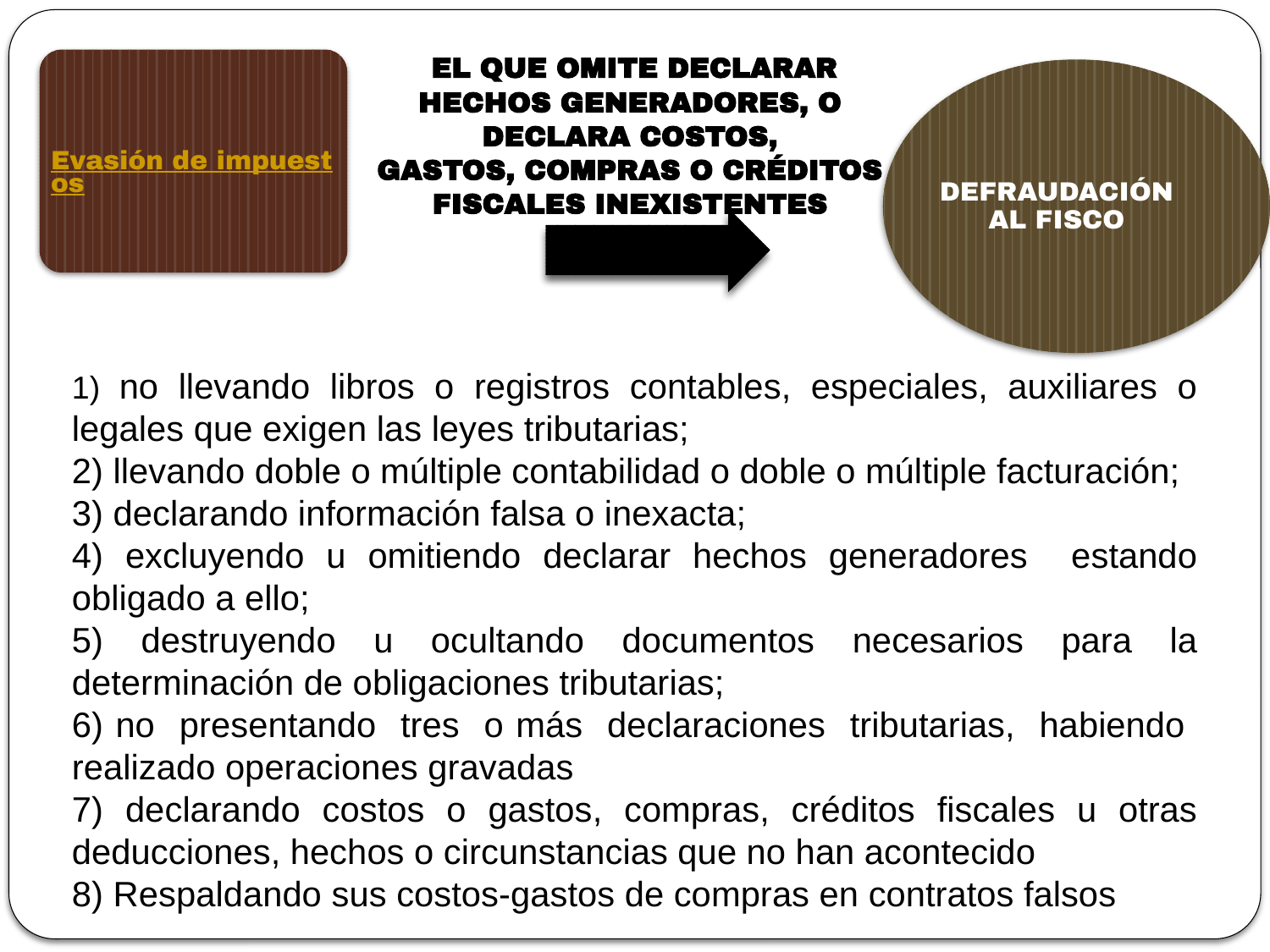

EL QUE OMITE DECLARAR HECHOS GENERADORES, O DECLARA COSTOS,
GASTOS, COMPRAS O CRÉDITOS FISCALES INEXISTENTES

Evasión de impuestos

DEFRAUDACIÓN AL FISCO

1) no llevando libros o registros contables, especiales, auxiliares o legales que exigen las leyes tributarias;
2) llevando doble o múltiple contabilidad o doble o múltiple facturación;
3) declarando información falsa o inexacta;
4) excluyendo u omitiendo declarar hechos generadores  estando obligado a ello;
5) destruyendo u ocultando documentos necesarios para la determinación de obligaciones tributarias;
6) no  presentando  tres  o más  declaraciones  tributarias,  habiendo  realizado operaciones gravadas
7) declarando costos o gastos, compras, créditos fiscales u otras deducciones, hechos o circunstancias que no han acontecido
8) Respaldando sus costos-gastos de compras en contratos falsos